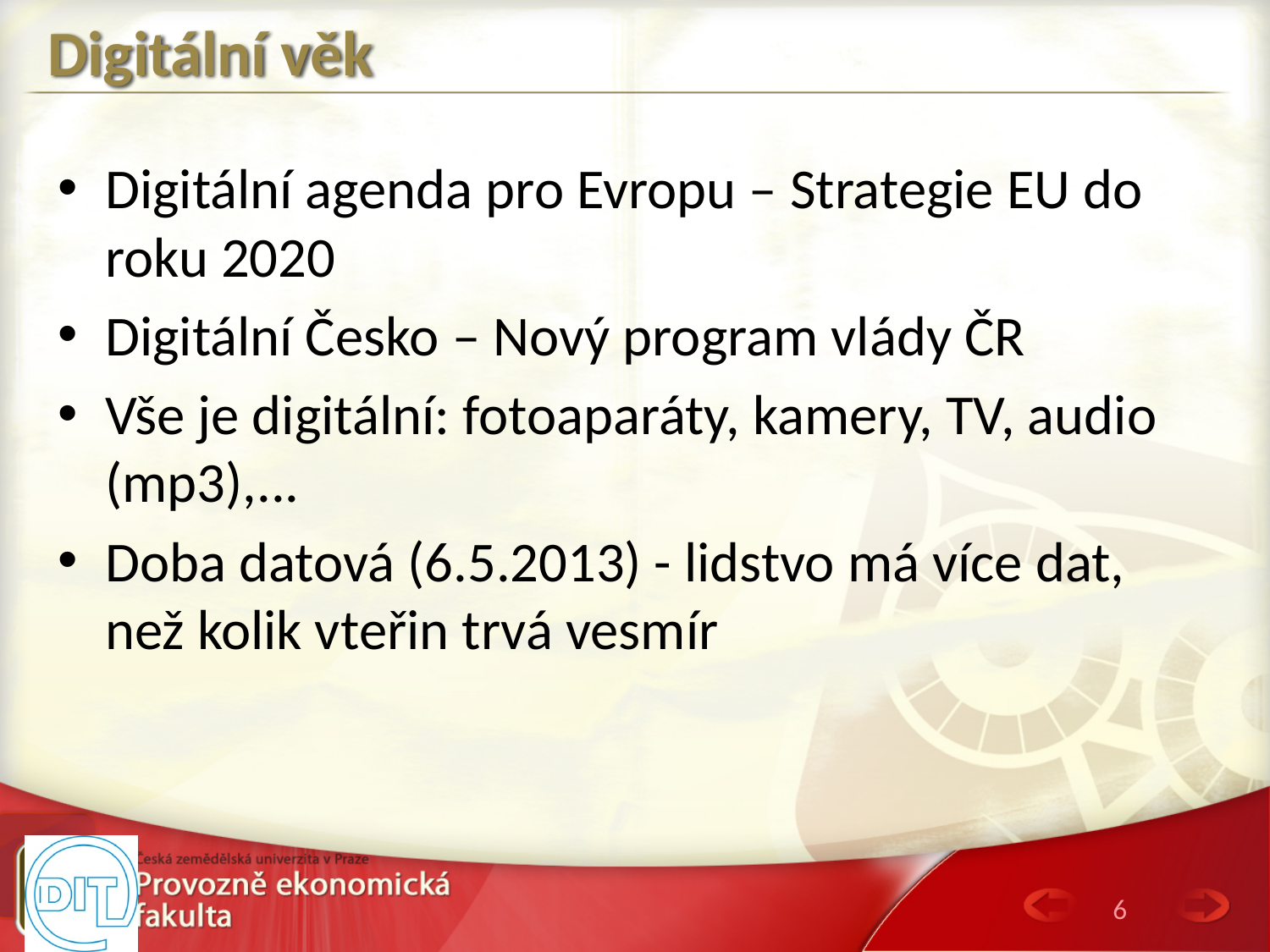

# Digitální věk
Digitální agenda pro Evropu – Strategie EU do roku 2020
Digitální Česko – Nový program vlády ČR
Vše je digitální: fotoaparáty, kamery, TV, audio (mp3),...
Doba datová (6.5.2013) - lidstvo má více dat, než kolik vteřin trvá vesmír